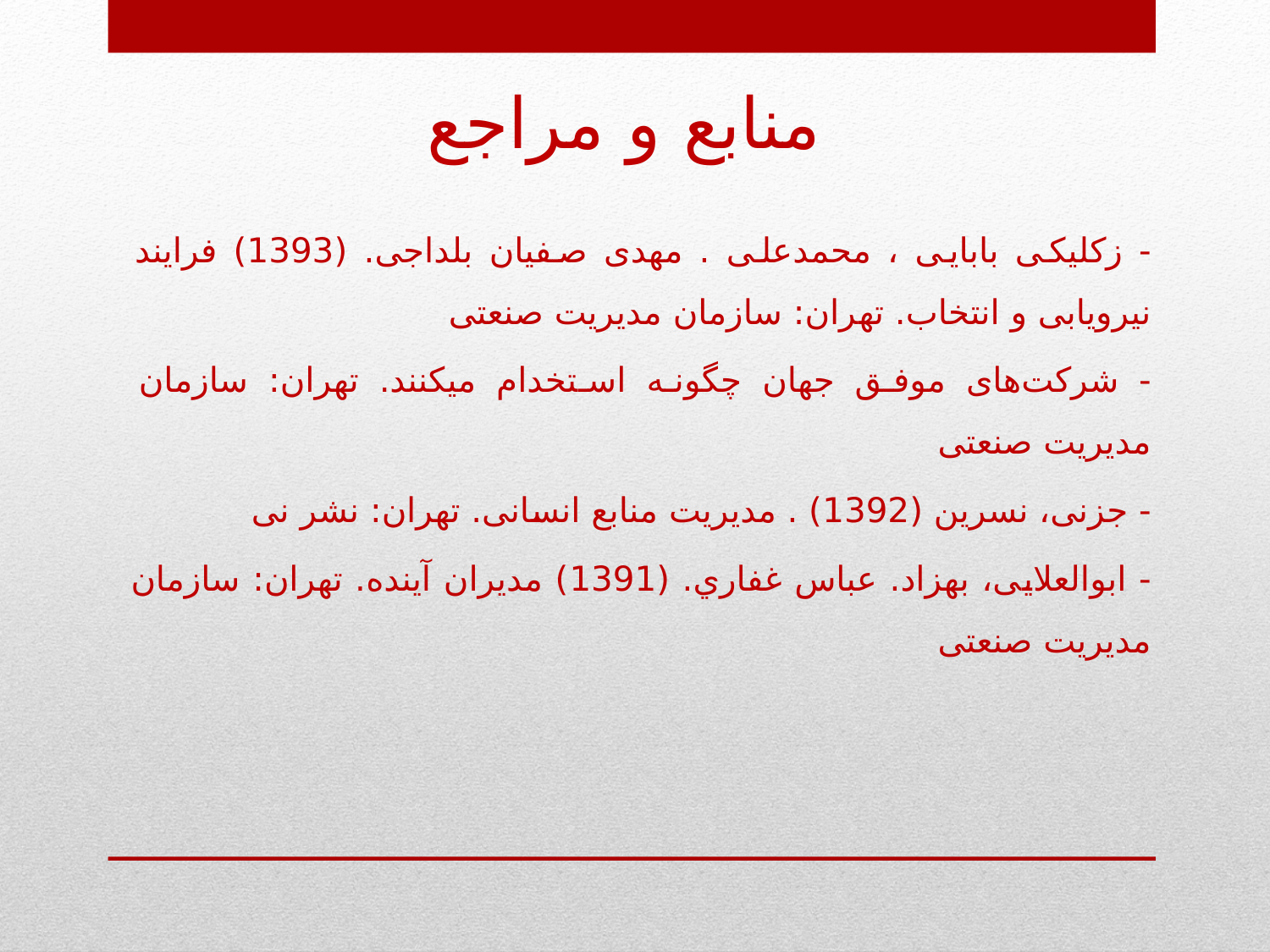

# منابع و مراجع
- زکلیکی بابایی ، محمدعلی . مهدی صفیان بلداجی. (1393) فرایند نیرویابی و انتخاب. تهران: سازمان مدیریت صنعتی
- شرکت‌های موفق جهان چگونه استخدام میکنند. تهران: سازمان مدیریت صنعتی
- جزنی، نسرین (1392) . مدیریت منابع انسانی. تهران: نشر نی
- ابوالعلایی، بهزاد. عباس غفاري. (1391) مديران آينده. تهران: سازمان مديريت صنعتی